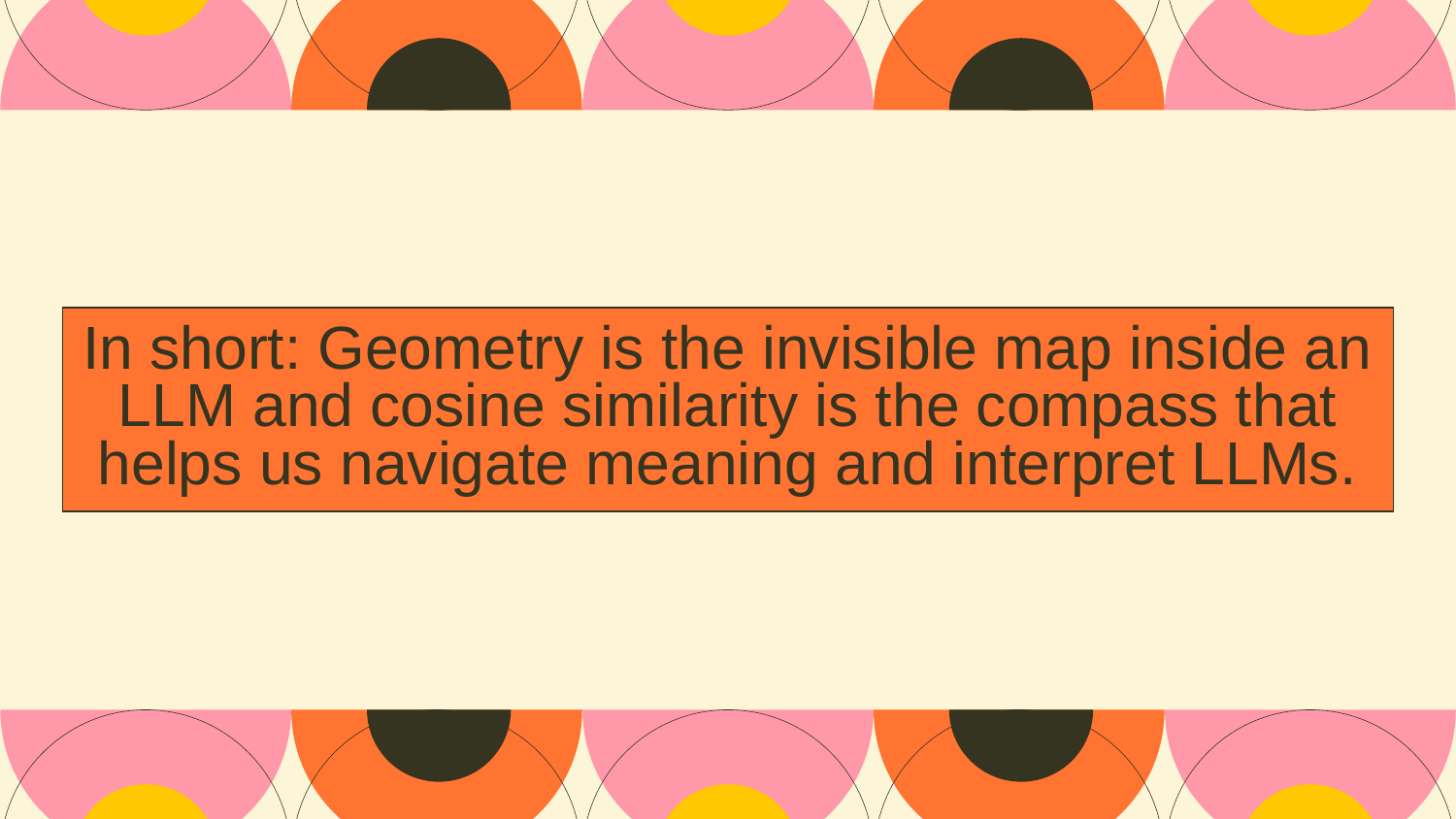

In short: Geometry is the invisible map inside an LLM and cosine similarity is the compass that helps us navigate meaning and interpret LLMs.